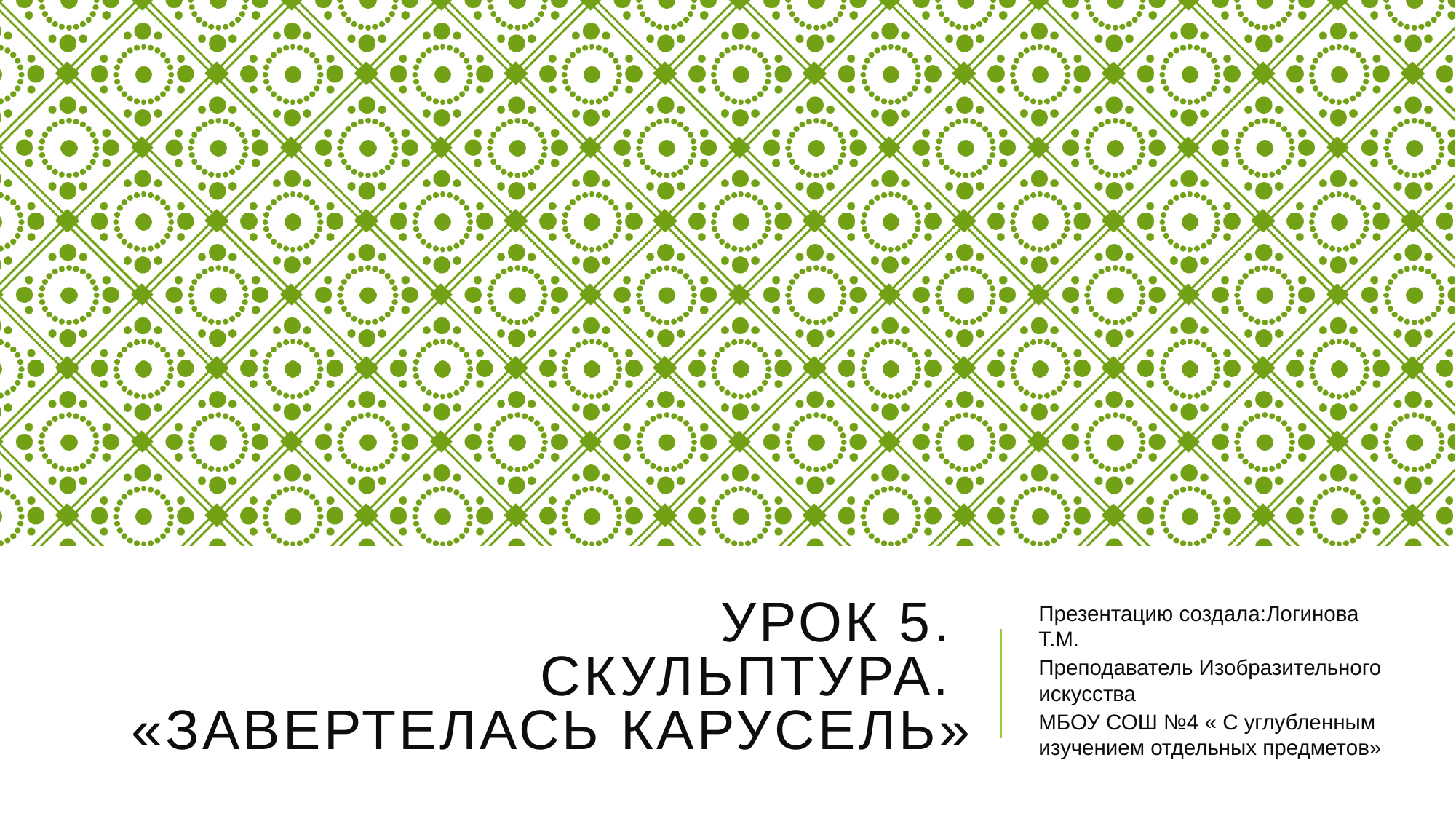

# Урок 5. Скульптура. «Завертелась карусель»
Презентацию создала:Логинова Т.М.
Преподаватель Изобразительного искусства
МБОУ СОШ №4 « С углубленным изучением отдельных предметов»